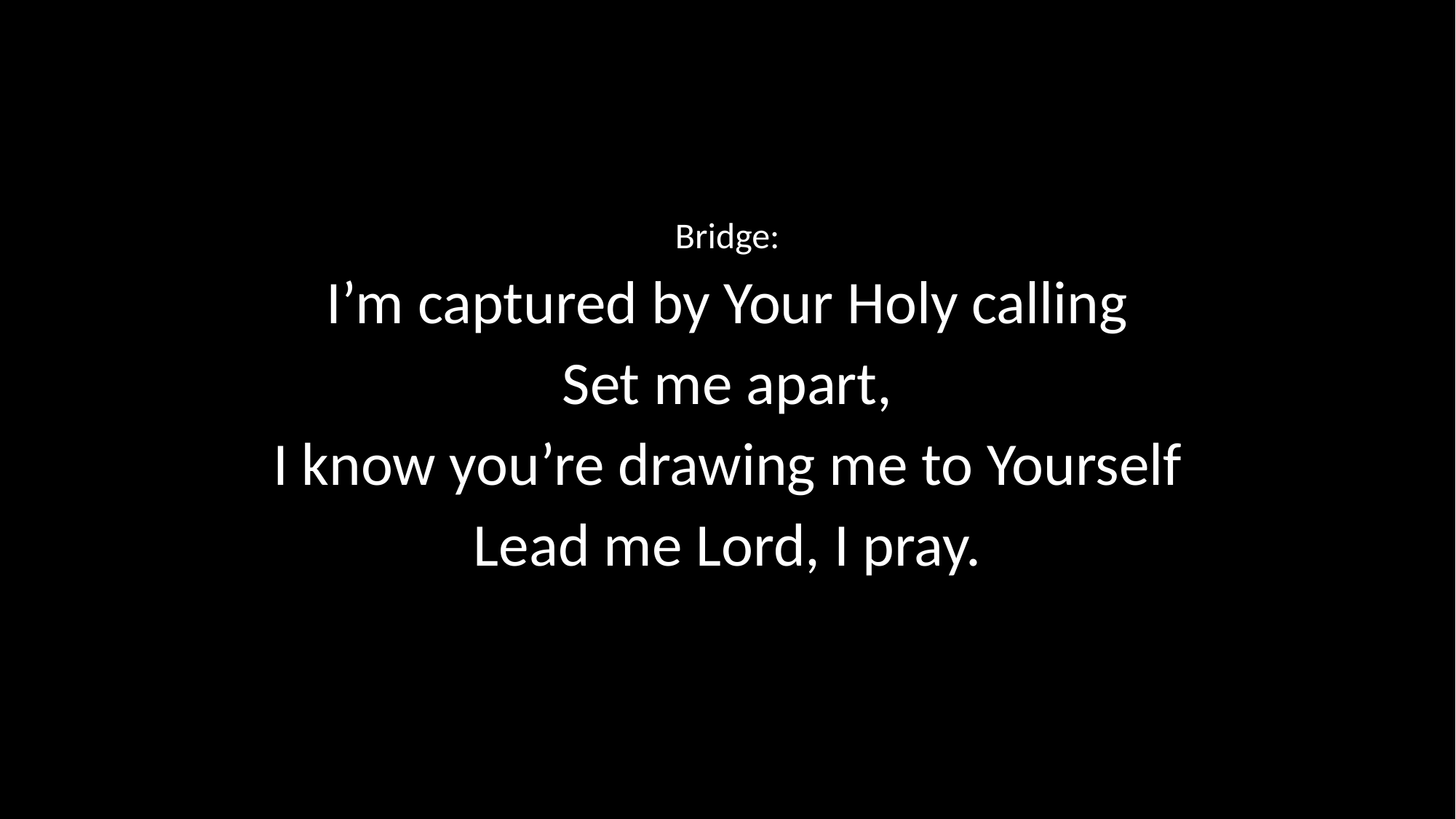

Bridge:
I’m captured by Your Holy calling
Set me apart,
I know you’re drawing me to Yourself
Lead me Lord, I pray.